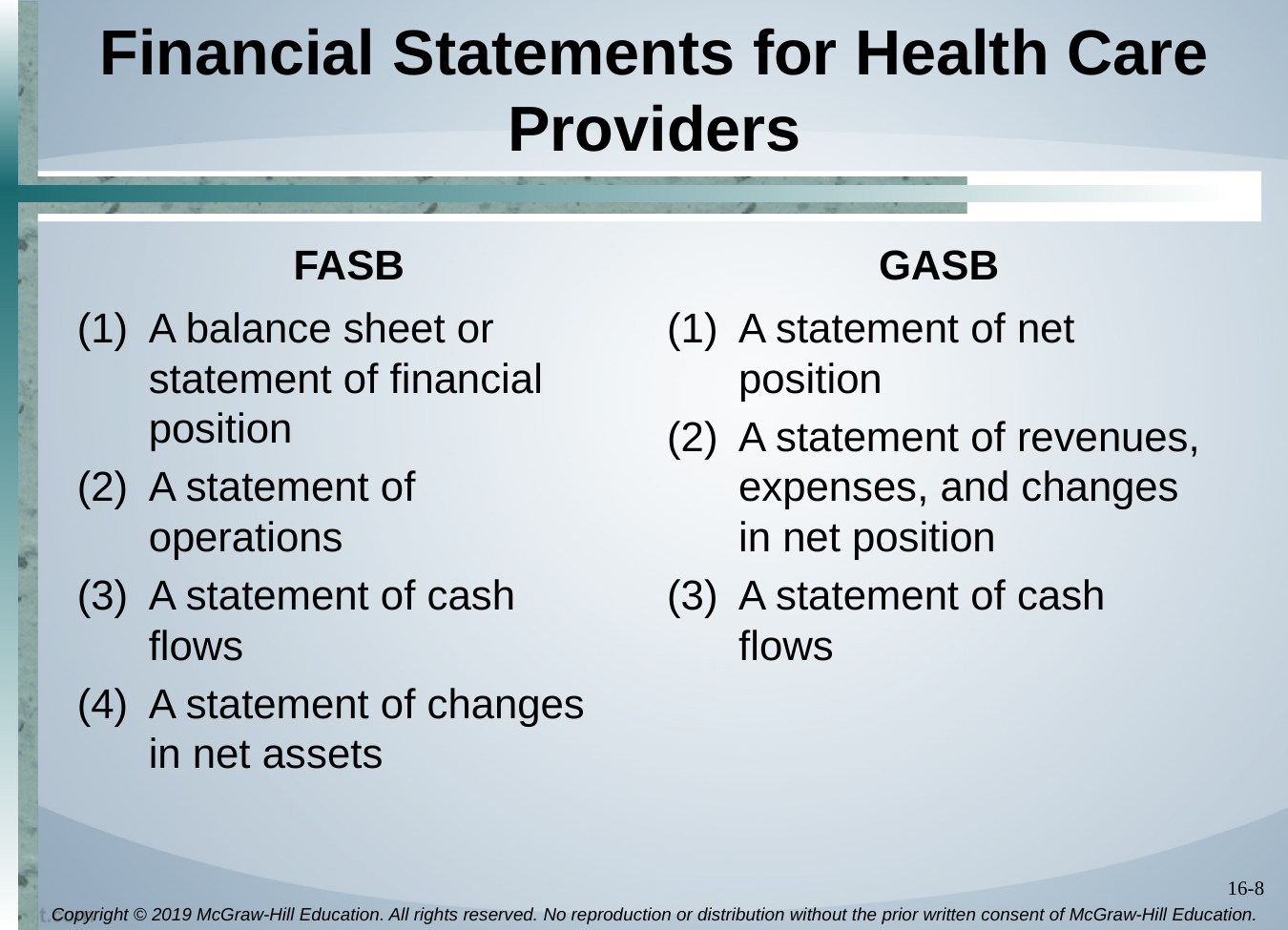

# Financial Statements for Health Care Providers
FASB
GASB
A balance sheet or statement of financial position
A statement of operations
A statement of cash flows
A statement of changes in net assets

A statement of net position
A statement of revenues, expenses, and changes in net position
A statement of cash flows